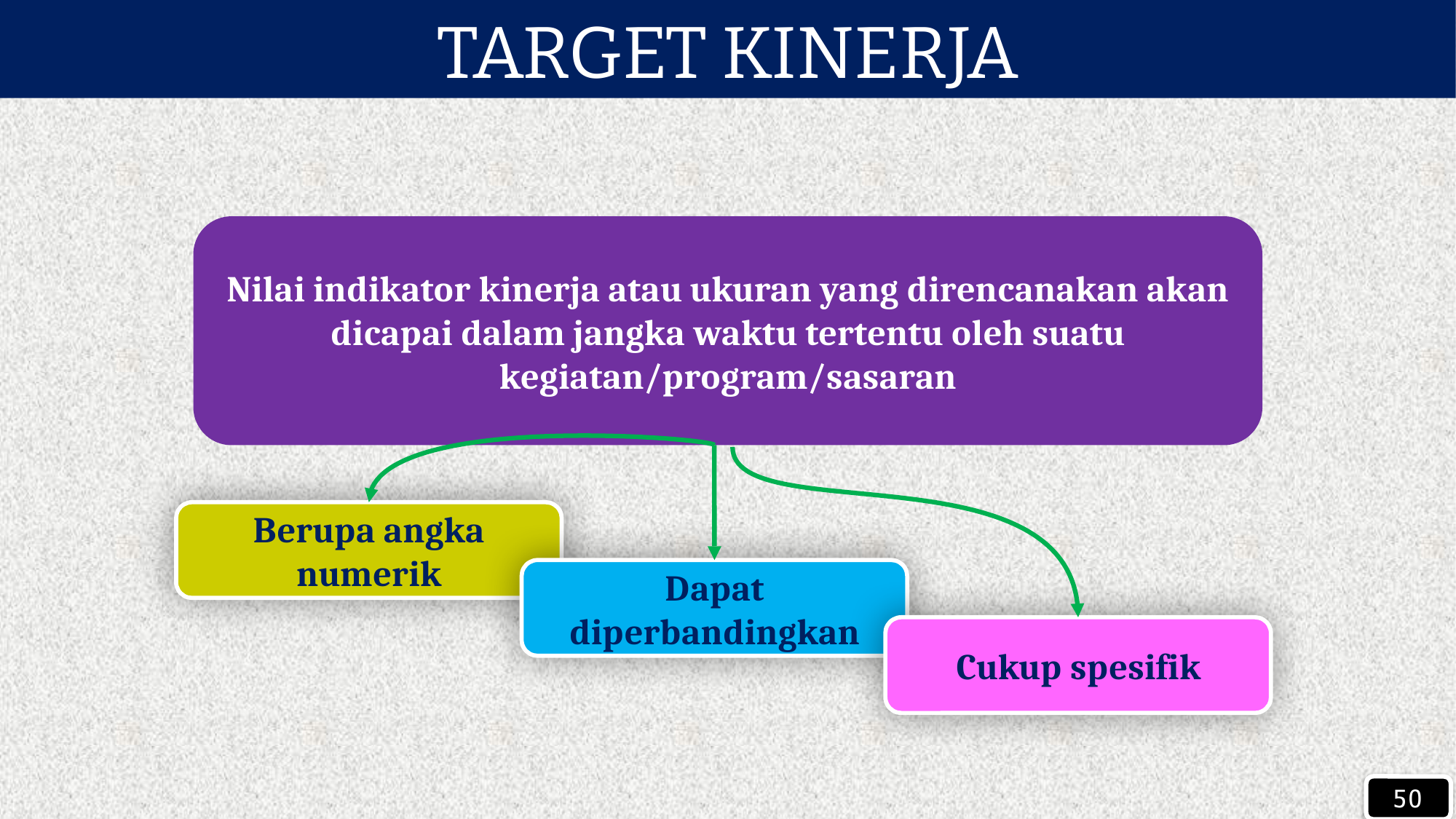

TARGET KINERJA
Nilai indikator kinerja atau ukuran yang direncanakan akan dicapai dalam jangka waktu tertentu oleh suatu kegiatan/program/sasaran
Berupa angka numerik
Dapat diperbandingkan
Cukup spesifik
50